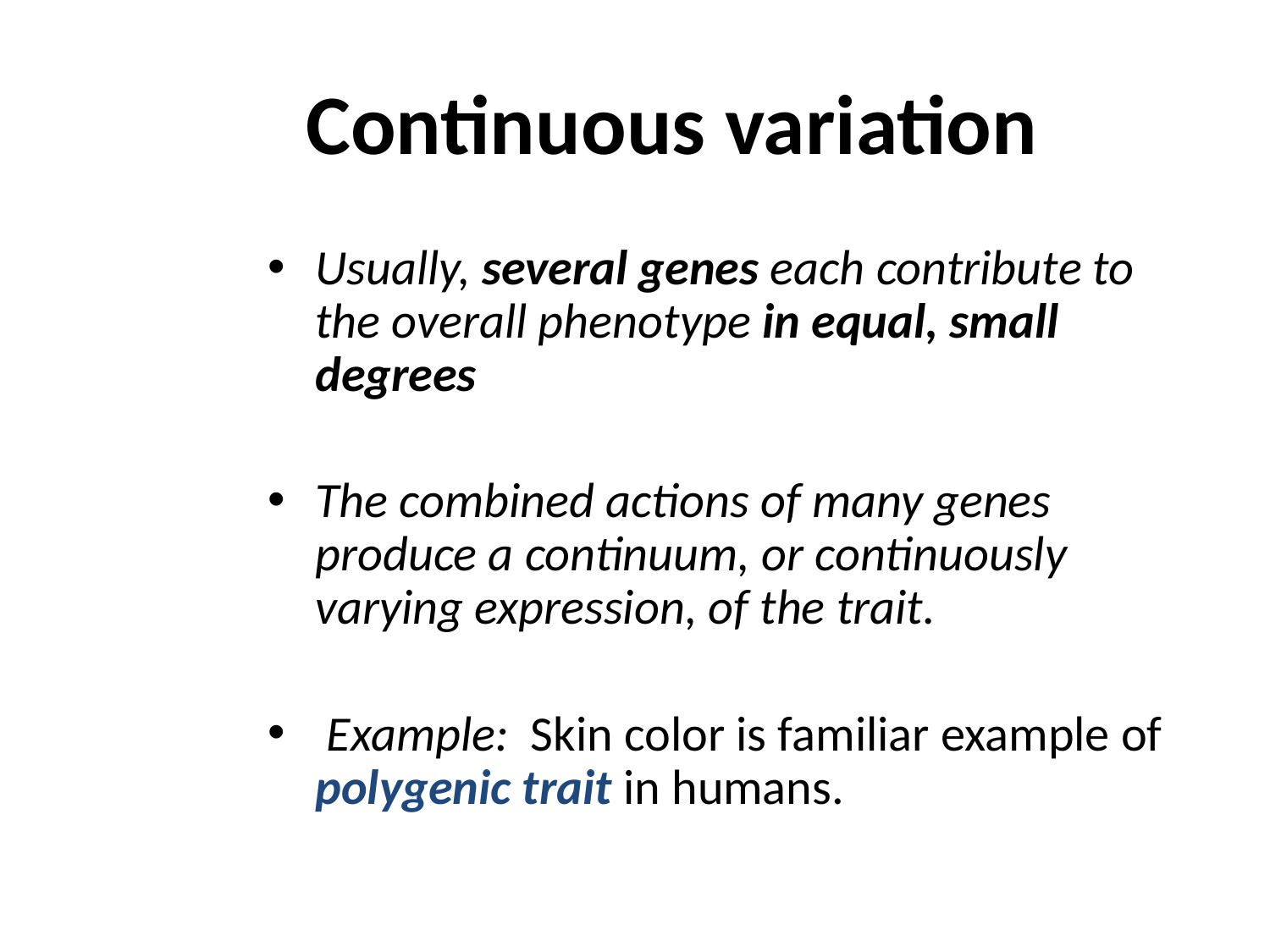

# Continuous variation
Usually, several genes each contribute to the overall phenotype in equal, small degrees

The combined actions of many genes produce a continuum, or continuously varying expression, of the trait.

 Example:  Skin color is familiar example of polygenic trait in humans.